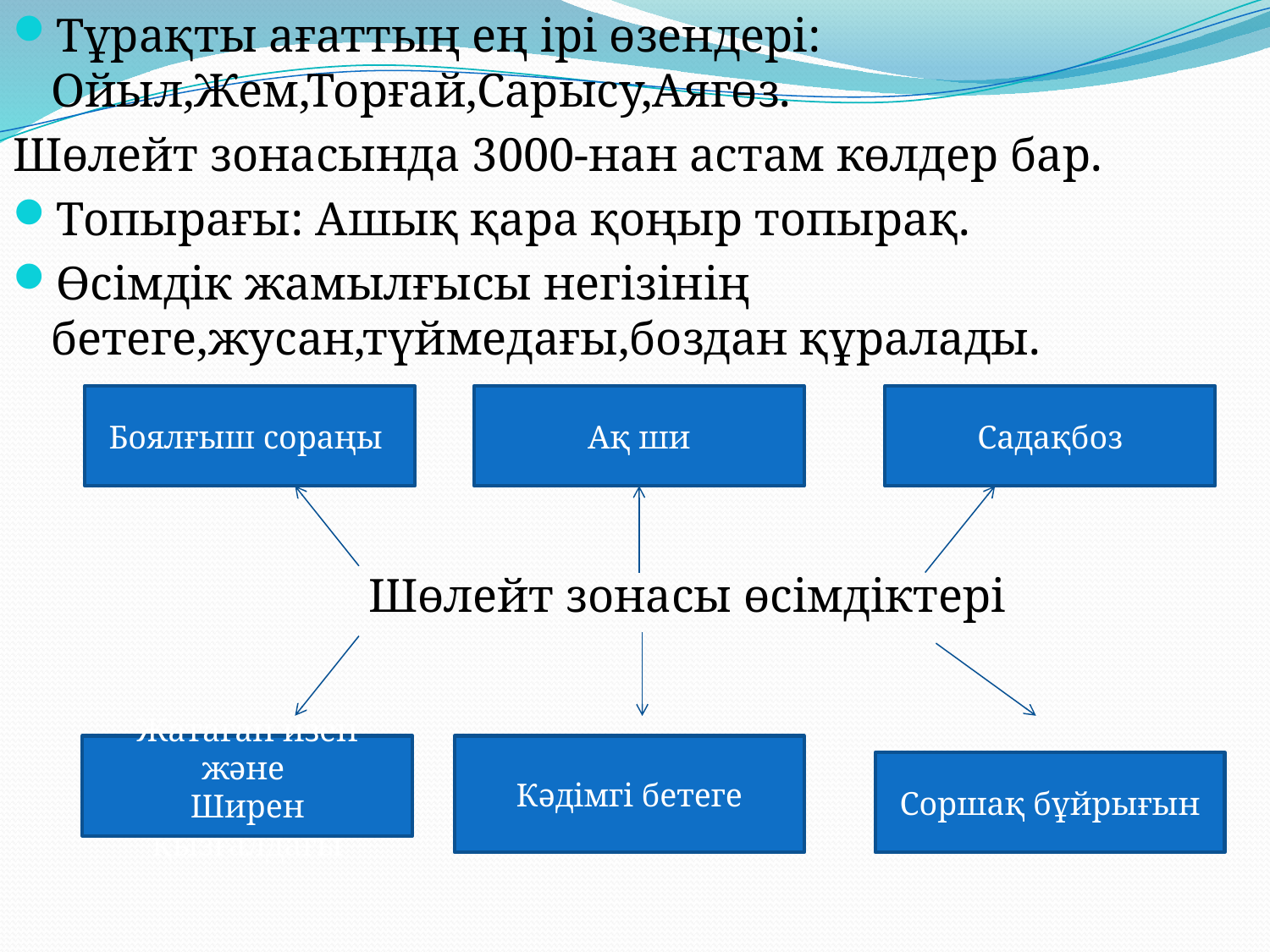

Тұрақты ағаттың ең ірі өзендері: Ойыл,Жем,Торғай,Сарысу,Аягөз.
Шөлейт зонасында 3000-нан астам көлдер бар.
Топырағы: Ашық қара қоңыр топырақ.
Өсімдік жамылғысы негізінің бетеге,жусан,түймедағы,боздан құралады.

                              Шөлейт зонасы өсімдіктері
Боялғыш сораңы
Ақ ши
Садақбоз
Жатаған изен және
Ширен қызғалдағы
Кәдімгі бетеге
Соршақ бұйрығын